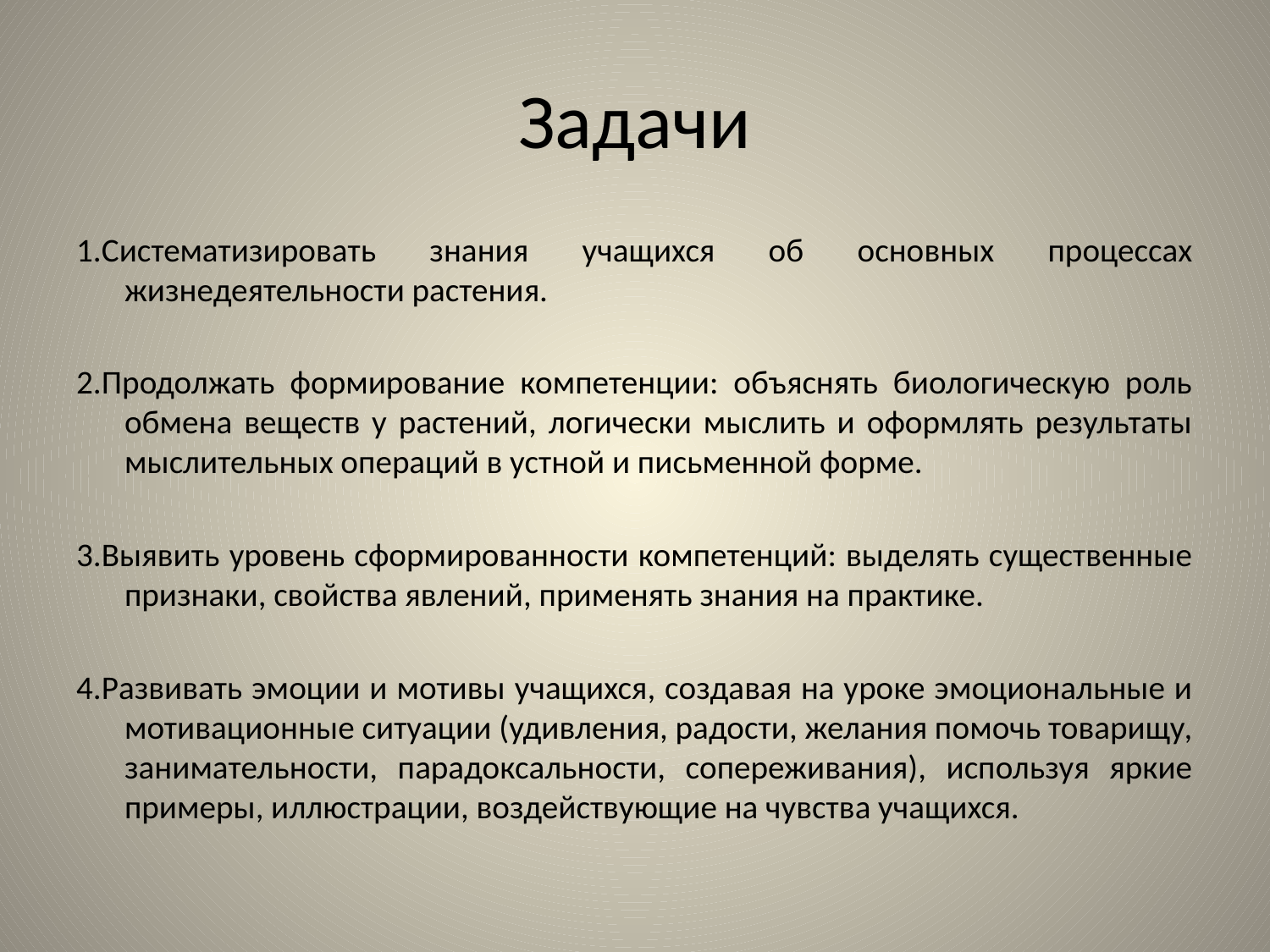

# Задачи
1.Систематизировать знания учащихся об основных процессах жизнедеятельности растения.

2.Продолжать формирование компетенции: объяснять биологическую роль обмена веществ у растений, логически мыслить и оформлять результаты мыслительных операций в устной и письменной форме.

3.Выявить уровень сформированности компетенций: выделять существенные признаки, свойства явлений, применять знания на практике.

4.Развивать эмоции и мотивы учащихся, создавая на уроке эмоциональные и мотивационные ситуации (удивления, радости, желания помочь товарищу, занимательности, парадоксальности, сопереживания), используя яркие примеры, иллюстрации, воздействующие на чувства учащихся.